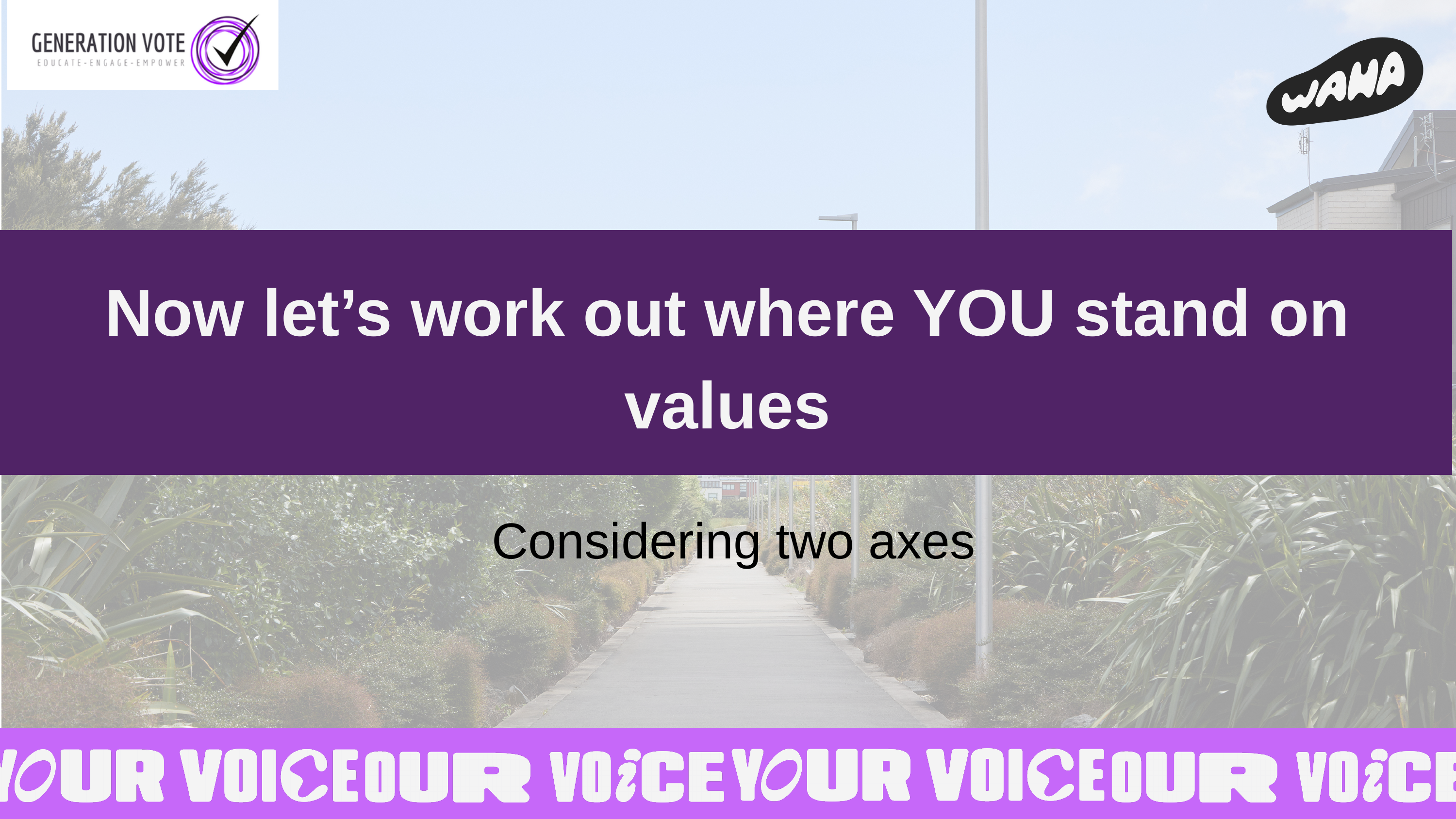

Now let’s work out where YOU stand on values
Considering two axes